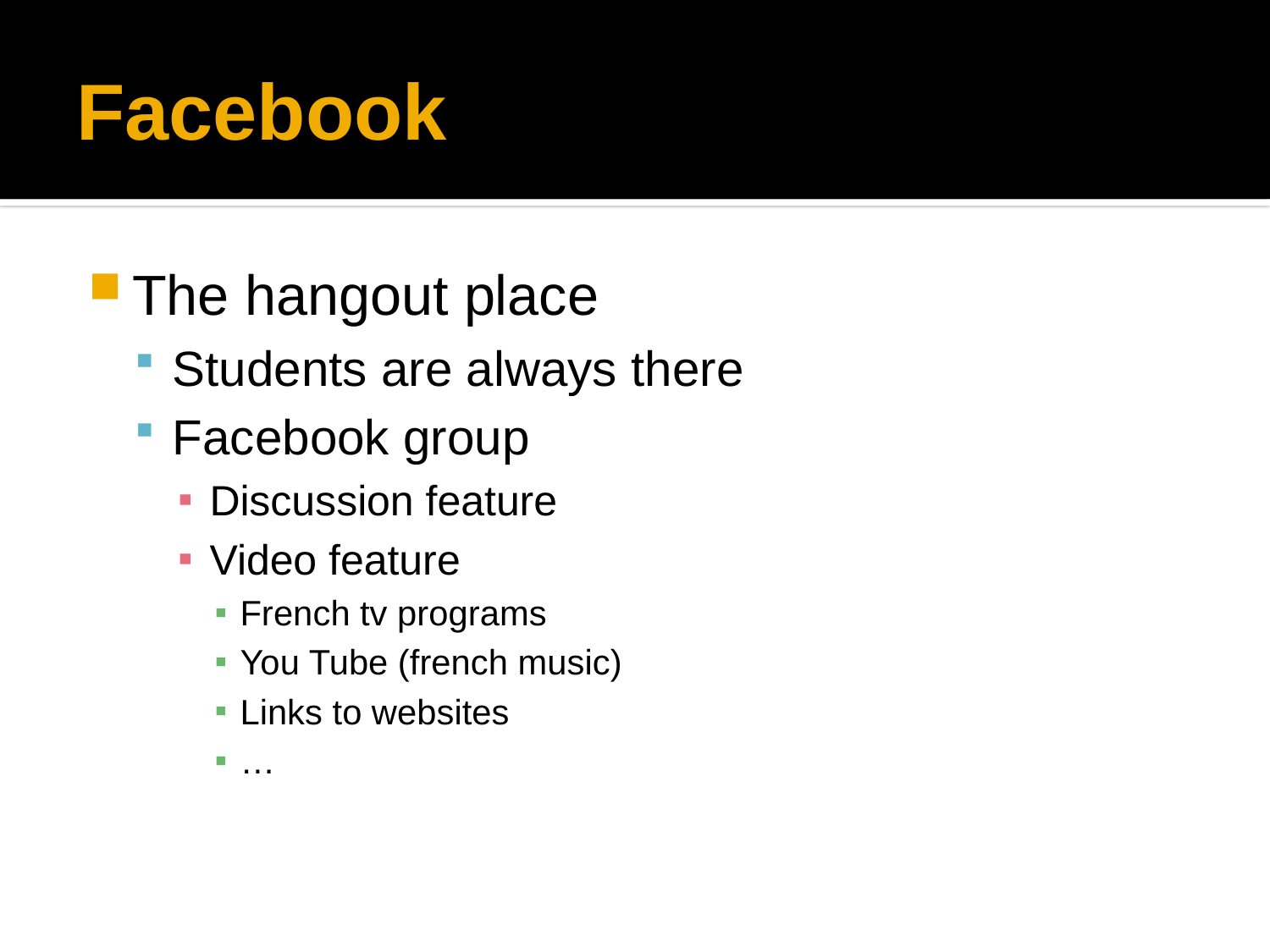

# Facebook
The hangout place
Students are always there
Facebook group
Discussion feature
Video feature
French tv programs
You Tube (french music)
Links to websites
…